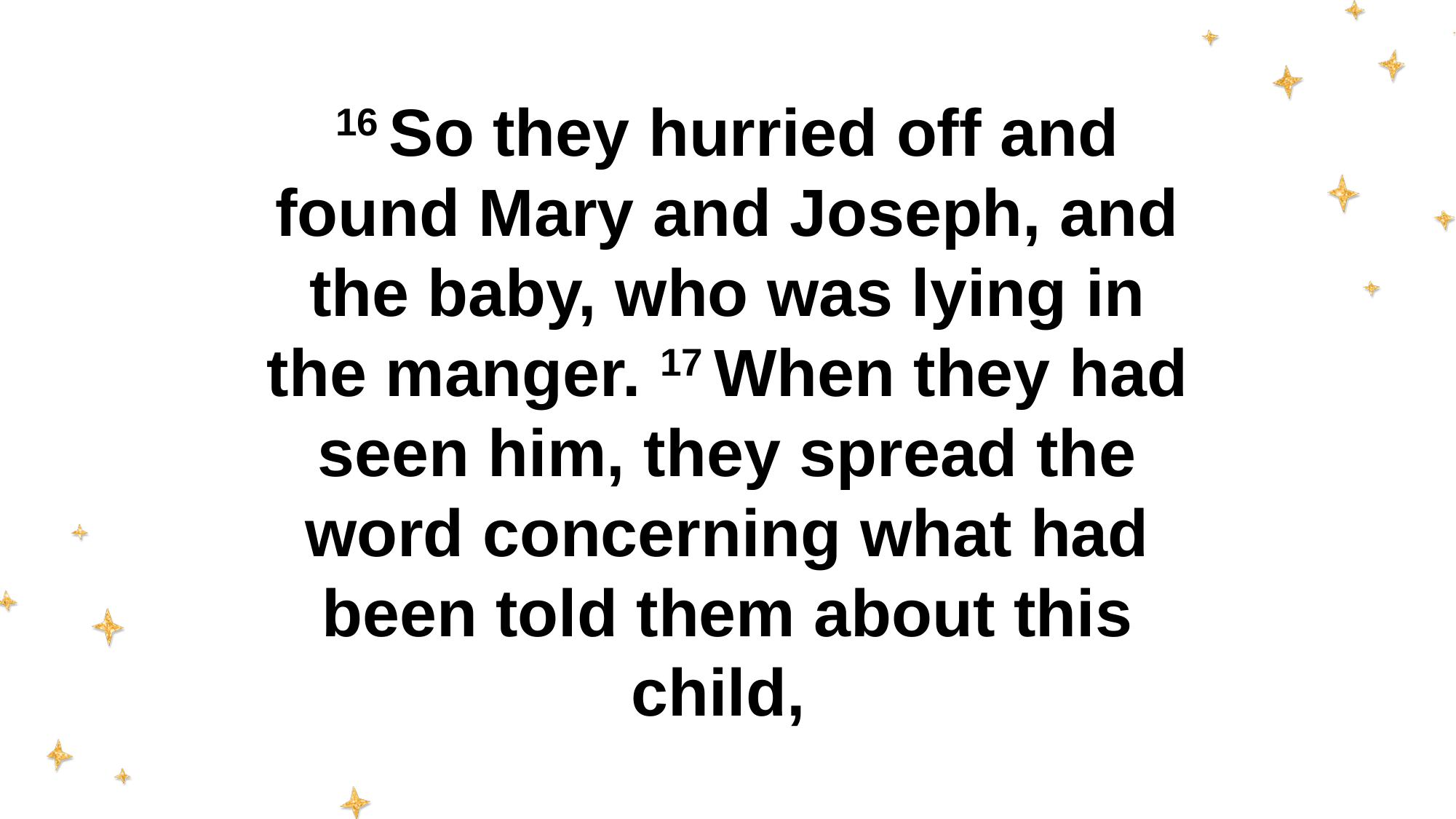

# 16 So they hurried off and found Mary and Joseph, and the baby, who was lying in the manger. 17 When they had seen him, they spread the word concerning what had been told them about this child,